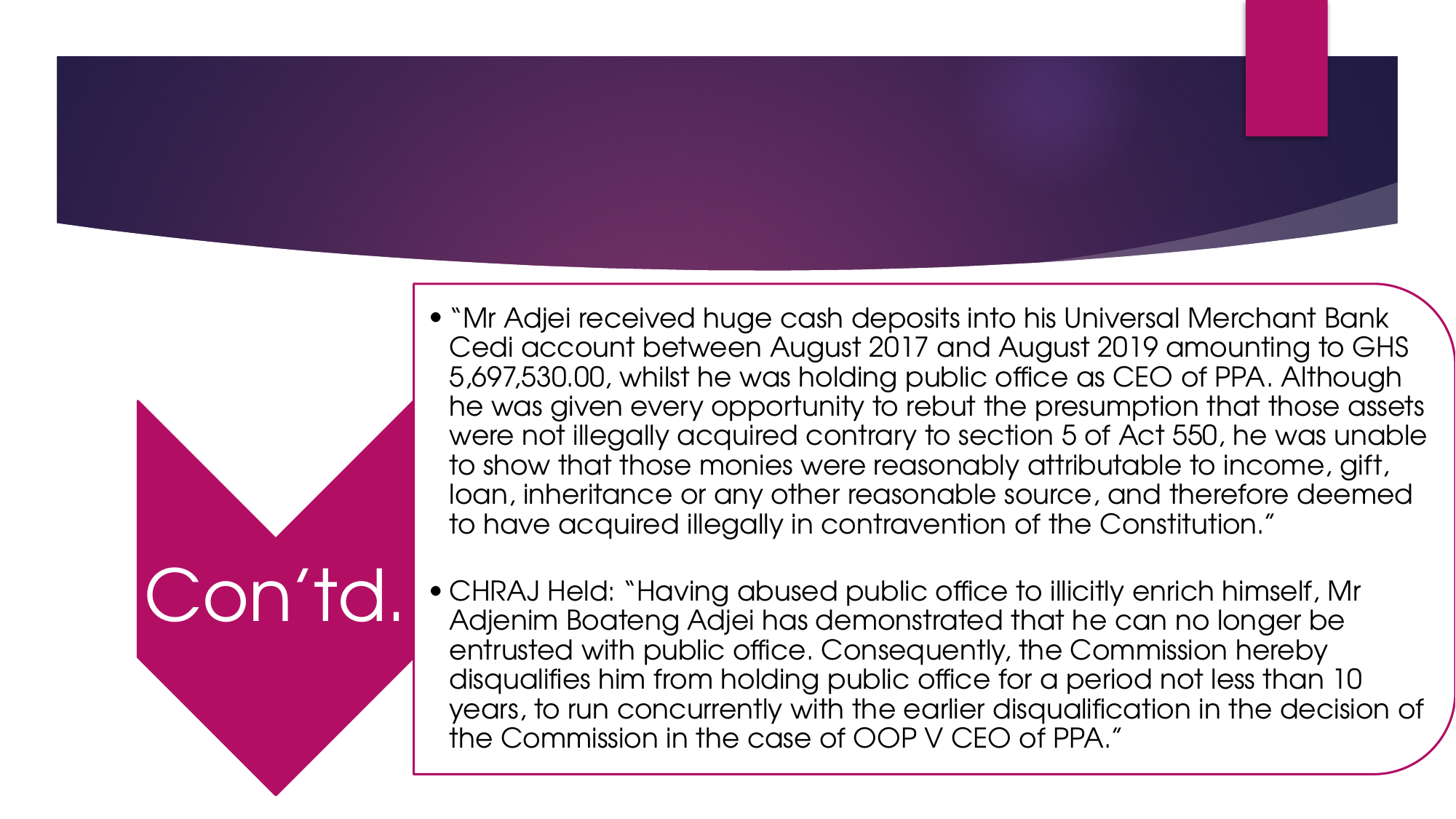

#

“Mr Adjei received huge cash deposits into his Universal Merchant Bank Cedi account between August 2017 and August 2019 amounting to GHS 5,697,530.00, whilst he was holding public office as CEO of PPA. Although he was given every opportunity to rebut the presumption that those assets were not illegally acquired contrary to section 5 of Act 550, he was unable to show that those monies were reasonably attributable to income, gift, loan, inheritance or any other reasonable source, and therefore deemed to have acquired illegally in contravention of the Constitution.”

CHRAJ Held: “Having abused public office to illicitly enrich himself, Mr Adjenim Boateng Adjei has demonstrated that he can no longer be entrusted with public office. Consequently, the Commission hereby disqualifies him from holding public office for a period not less than 10 years, to run concurrently with the earlier disqualification in the decision of the Commission in the case of OOP V CEO of PPA.”

Con’td.